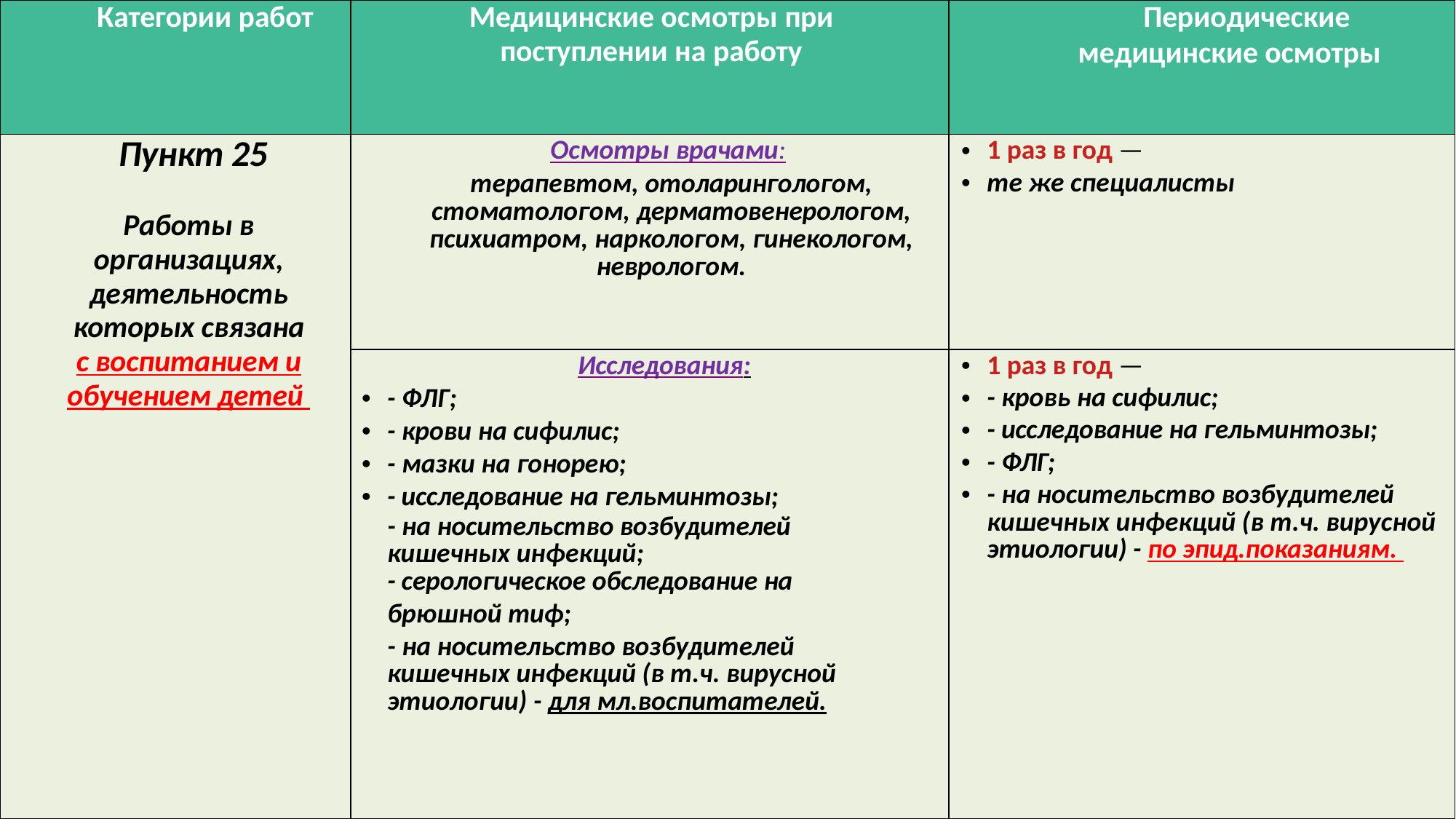

| Категории работ | Медицинские осмотры при поступлении на работу | Периодические медицинские осмотры |
| --- | --- | --- |
| Пункт 25 Работы в организациях, деятельность которых связана с воспитанием и обучением детей | Осмотры врачами: терапевтом, отоларингологом, стоматологом, дерматовенерологом, психиатром, наркологом, гинекологом, неврологом. | 1 раз в год — те же специалисты |
|  | Исследования: - ФЛГ; - крови на сифилис; - мазки на гонорею; - исследование на гельминтозы; - на носительство возбудителей кишечных инфекций; - серологическое обследование на брюшной тиф; - на носительство возбудителей кишечных инфекций (в т.ч. вирусной этиологии) - для мл.воспитателей. | 1 раз в год — - кровь на сифилис; - исследование на гельминтозы; - ФЛГ; - на носительство возбудителей кишечных инфекций (в т.ч. вирусной этиологии) - по эпид.показаниям. |
#